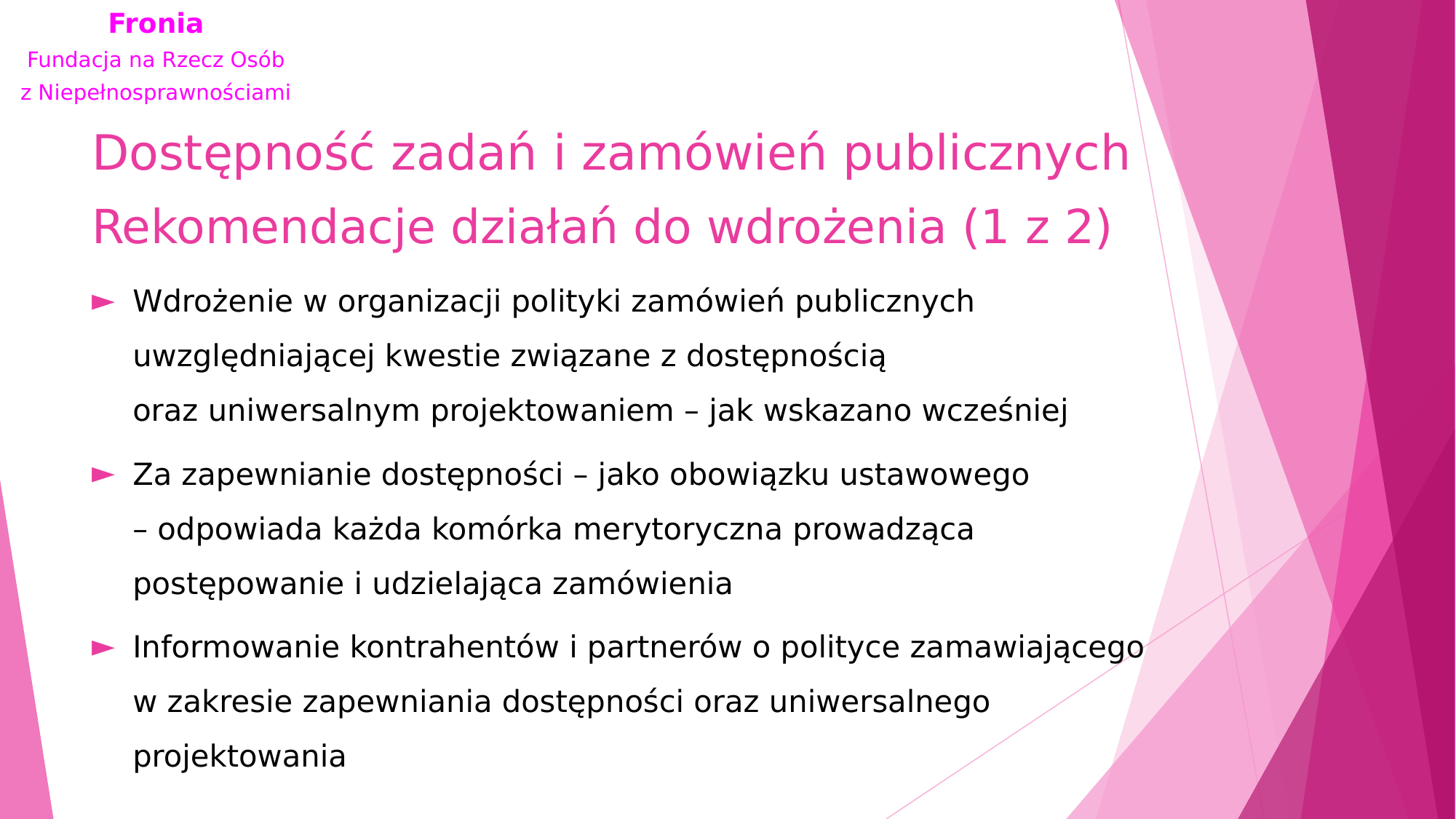

# Dostępność zadań i zamówień publicznych Rekomendacje działań do wdrożenia (1 z 2)
Wdrożenie w organizacji polityki zamówień publicznych uwzględniającej kwestie związane z dostępnością oraz uniwersalnym projektowaniem – jak wskazano wcześniej
Za zapewnianie dostępności – jako obowiązku ustawowego – odpowiada każda komórka merytoryczna prowadząca postępowanie i udzielająca zamówienia
Informowanie kontrahentów i partnerów o polityce zamawiającego w zakresie zapewniania dostępności oraz uniwersalnego projektowania